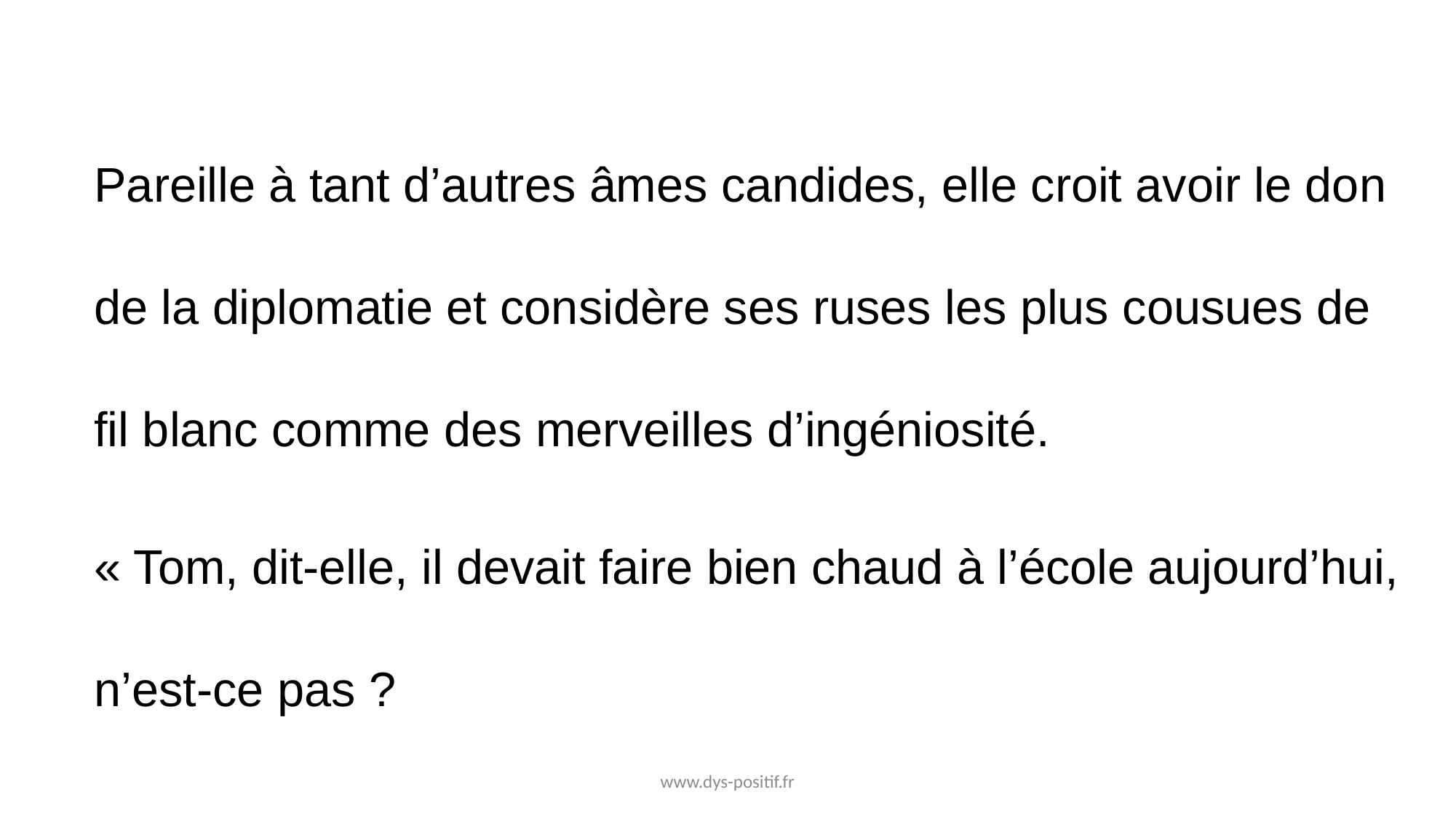

Pareille à tant d’autres âmes candides, elle croit avoir le don de la diplomatie et considère ses ruses les plus cousues de fil blanc comme des merveilles d’ingéniosité.
« Tom, dit-elle, il devait faire bien chaud à l’école aujourd’hui, n’est-ce pas ?
www.dys-positif.fr